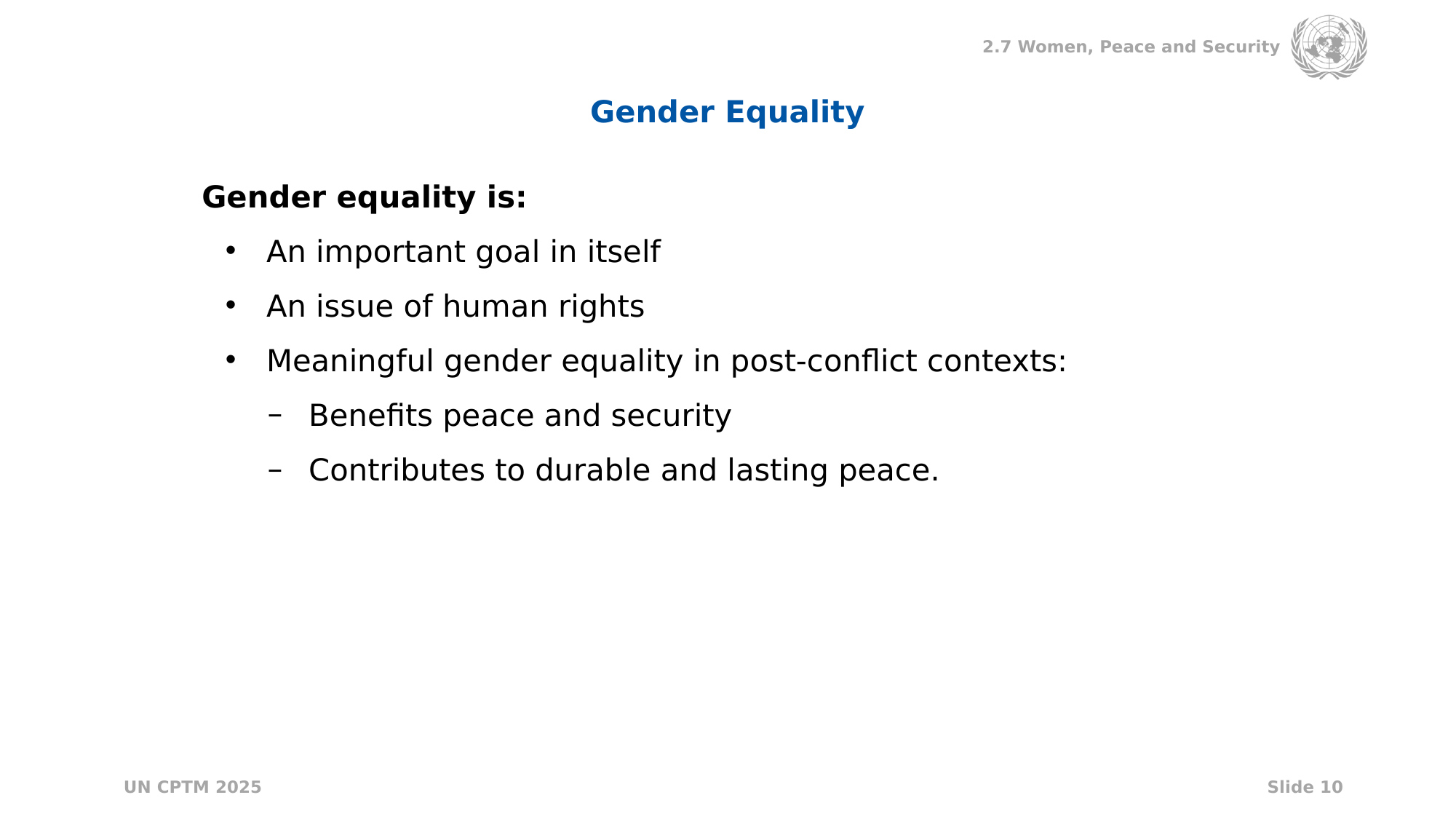

Gender Equality
Gender equality is:
An important goal in itself
An issue of human rights
Meaningful gender equality in post-conflict contexts:
Benefits peace and security
Contributes to durable and lasting peace.